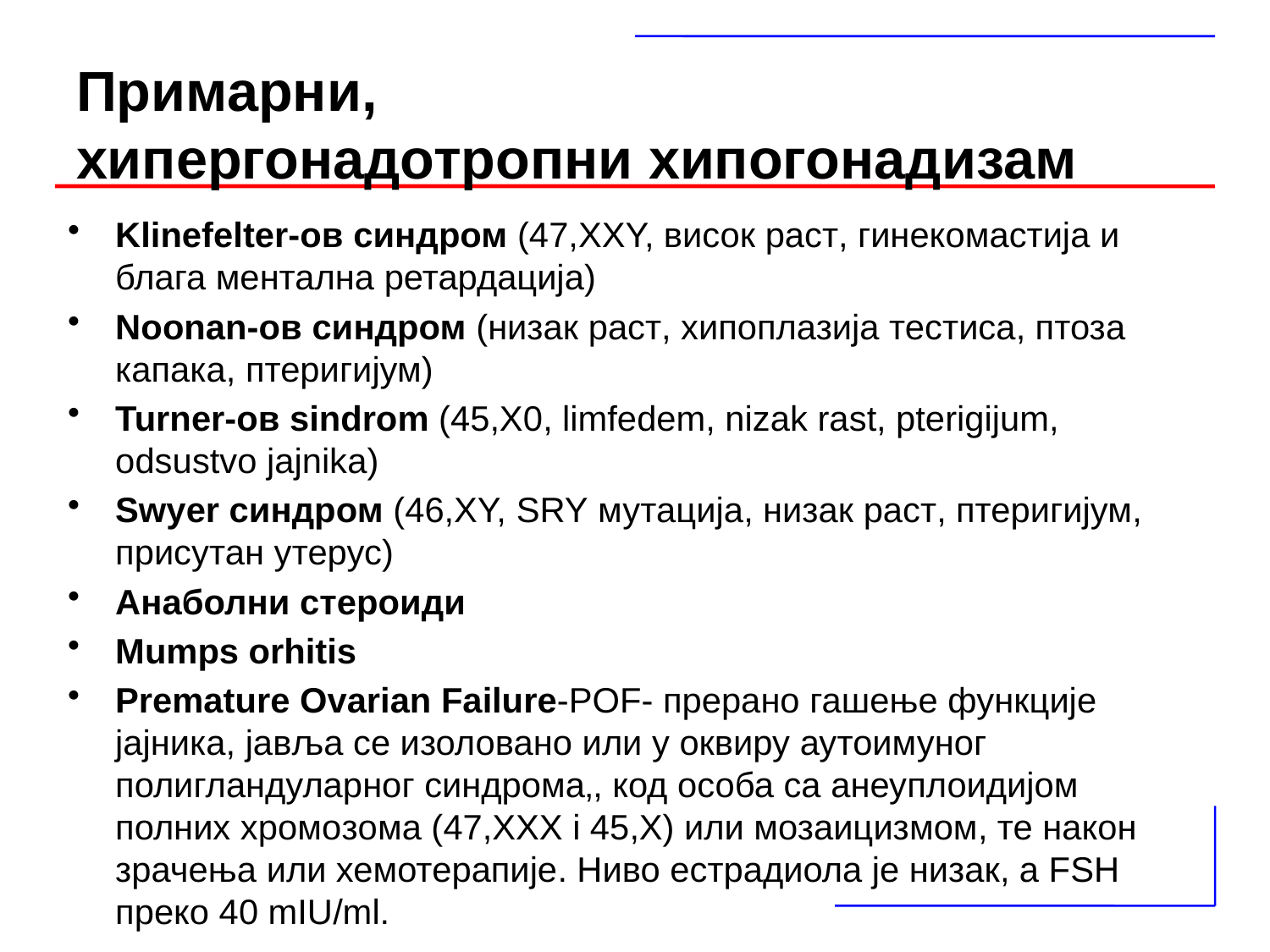

# Примарни, хипергонадотропни хипогонадизам
Klinefelter-ов синдром (47,XXY, висок раст, гинекомастија и блага ментална ретардaција)
Noonan-ов синдром (низак раст, хипоплазија тестиса, птоза капака, птеригијум)
Turner-ов sindrom (45,X0, limfedem, nizak rast, pterigijum, odsustvo jajnika)
Swyer синдром (46,XY, SRY мутација, низак раст, птеригијум, присутан утерус)
Анаболни стероиди
Mumps orhitis
Premature Ovarian Failure-POF- прерано гашење функције јајника, јавља се изоловано или у оквиру аутоимуног полигландуларног синдрома‚, код особа са aнеуплоидијом полних хромoзoмa (47,XXX i 45,X) или мозаицизмом, те након зрачења или хемотерапије. Ниво естрадиола је низак, а FSH преко 40 mIU/ml.